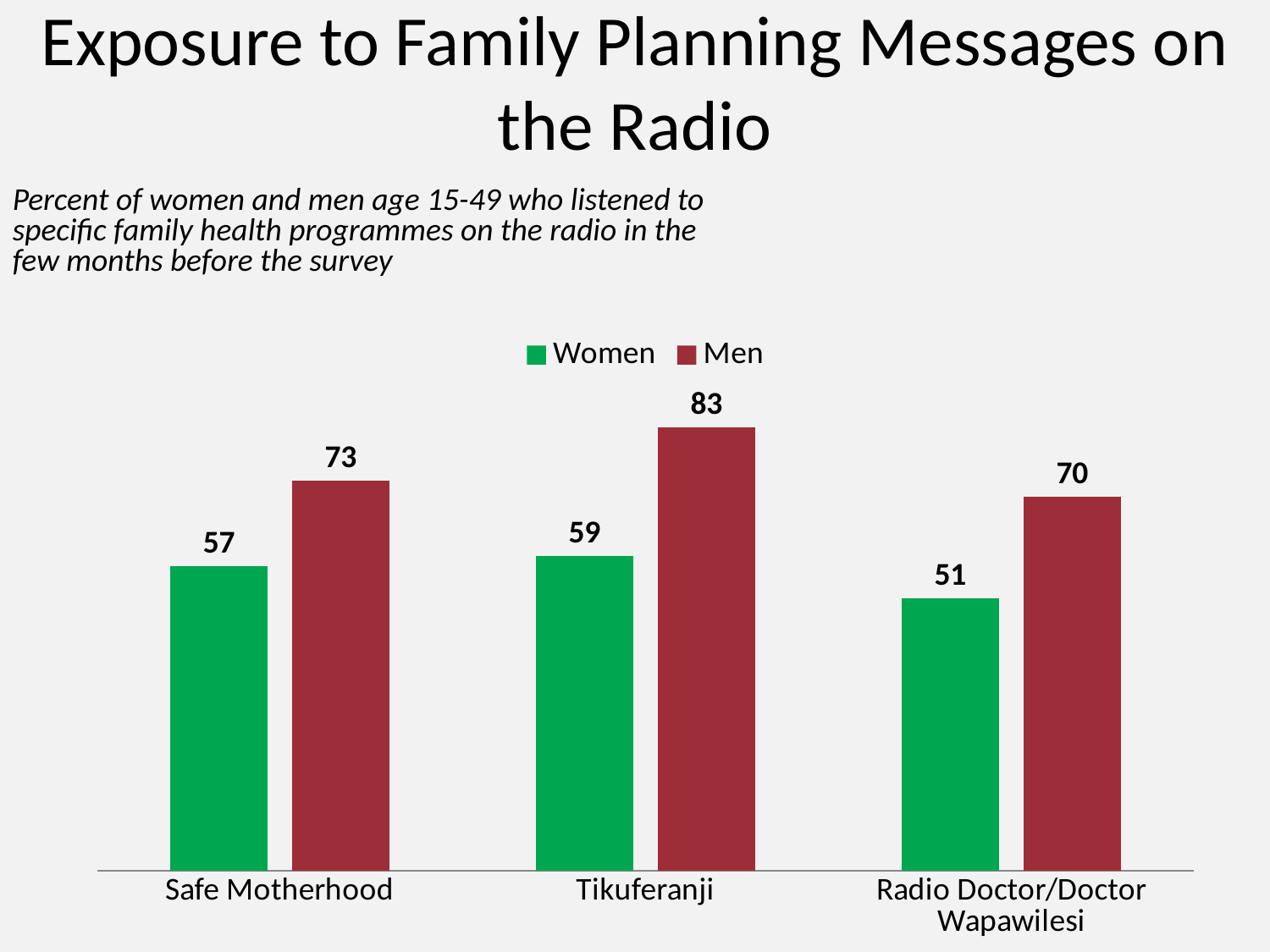

# Exposure to Family Planning Messages on the Radio
Percent of women and men age 15-49 who listened to specific family health programmes on the radio in the few months before the survey

### Chart

| Category | Women | Men |
|---|---|---|
| Safe Motherhood | 57.0 | 73.0 |
| Tikuferanji | 59.0 | 83.0 |
| Radio Doctor/Doctor Wapawilesi | 51.0 | 70.0 |